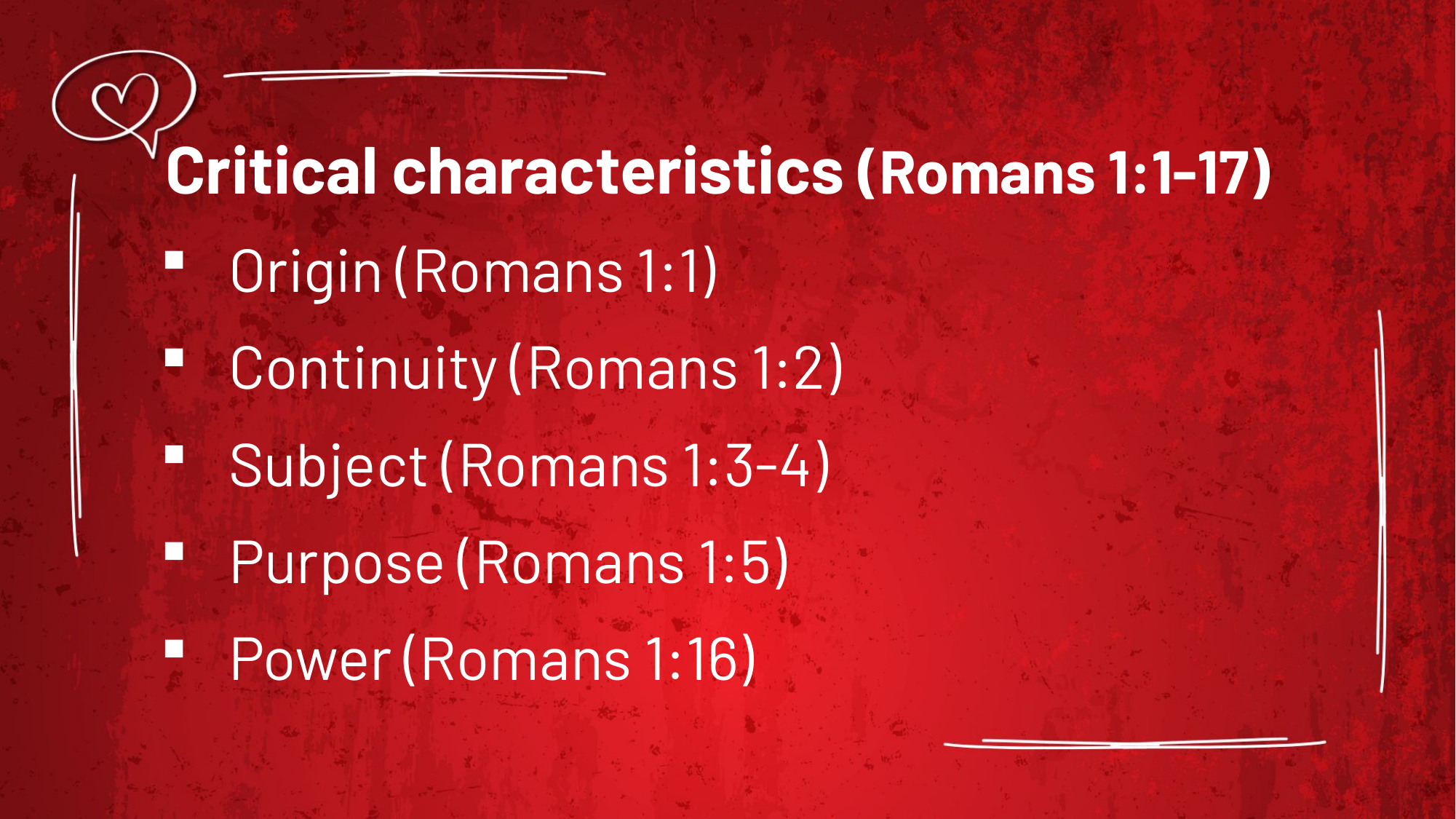

Critical characteristics (Romans 1:1-17)
Origin (Romans 1:1)
Continuity (Romans 1:2)
Subject (Romans 1:3-4)
Purpose (Romans 1:5)
Power (Romans 1:16)